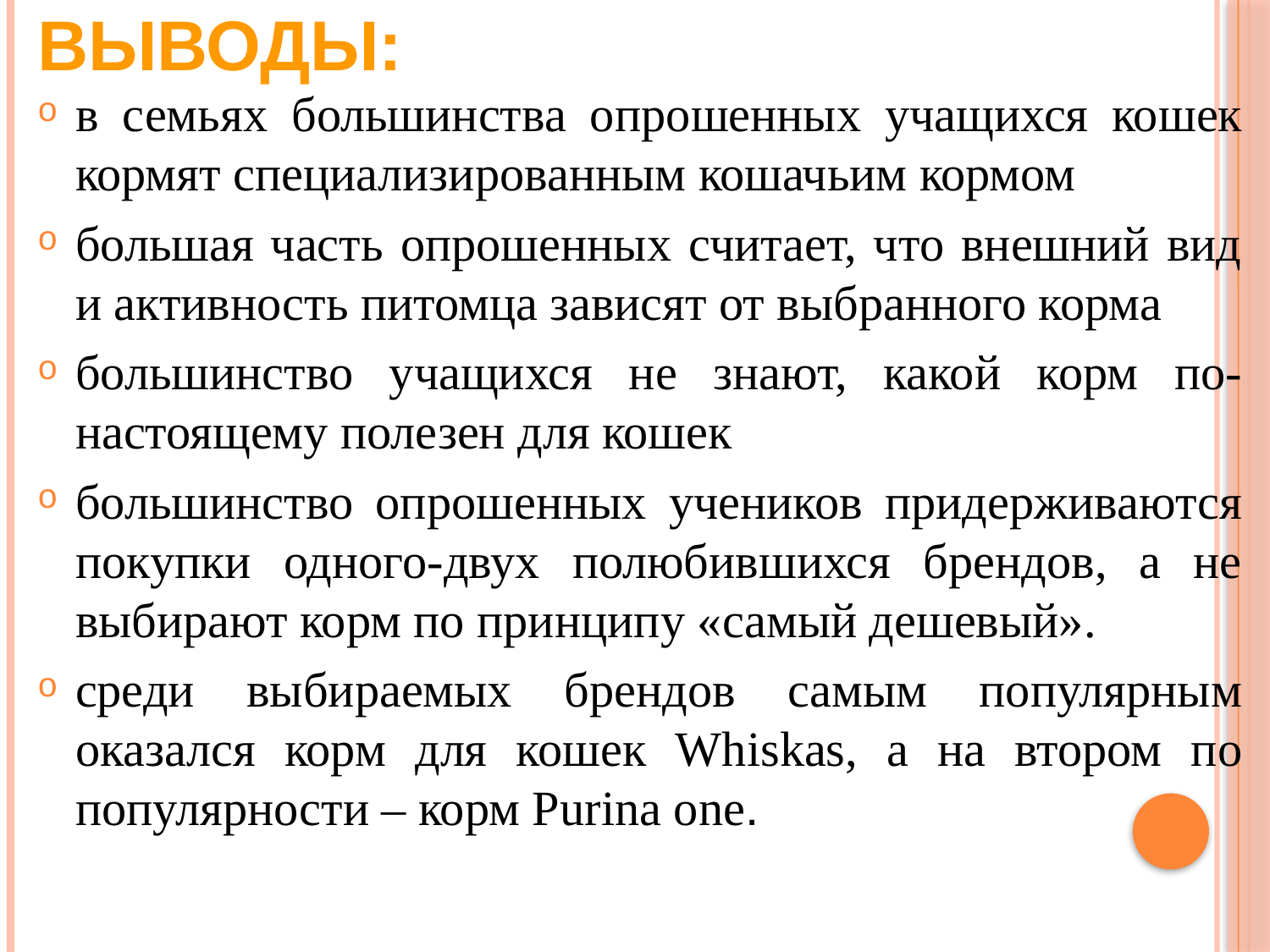

# Выводы:
в семьях большинства опрошенных учащихся кошек кормят специализированным кошачьим кормом
большая часть опрошенных считает, что внешний вид и активность питомца зависят от выбранного корма
большинство учащихся не знают, какой корм по-настоящему полезен для кошек
большинство опрошенных учеников придерживаются покупки одного-двух полюбившихся брендов, а не выбирают корм по принципу «самый дешевый».
среди выбираемых брендов самым популярным оказался корм для кошек Whiskas, а на втором по популярности – корм Purina one.